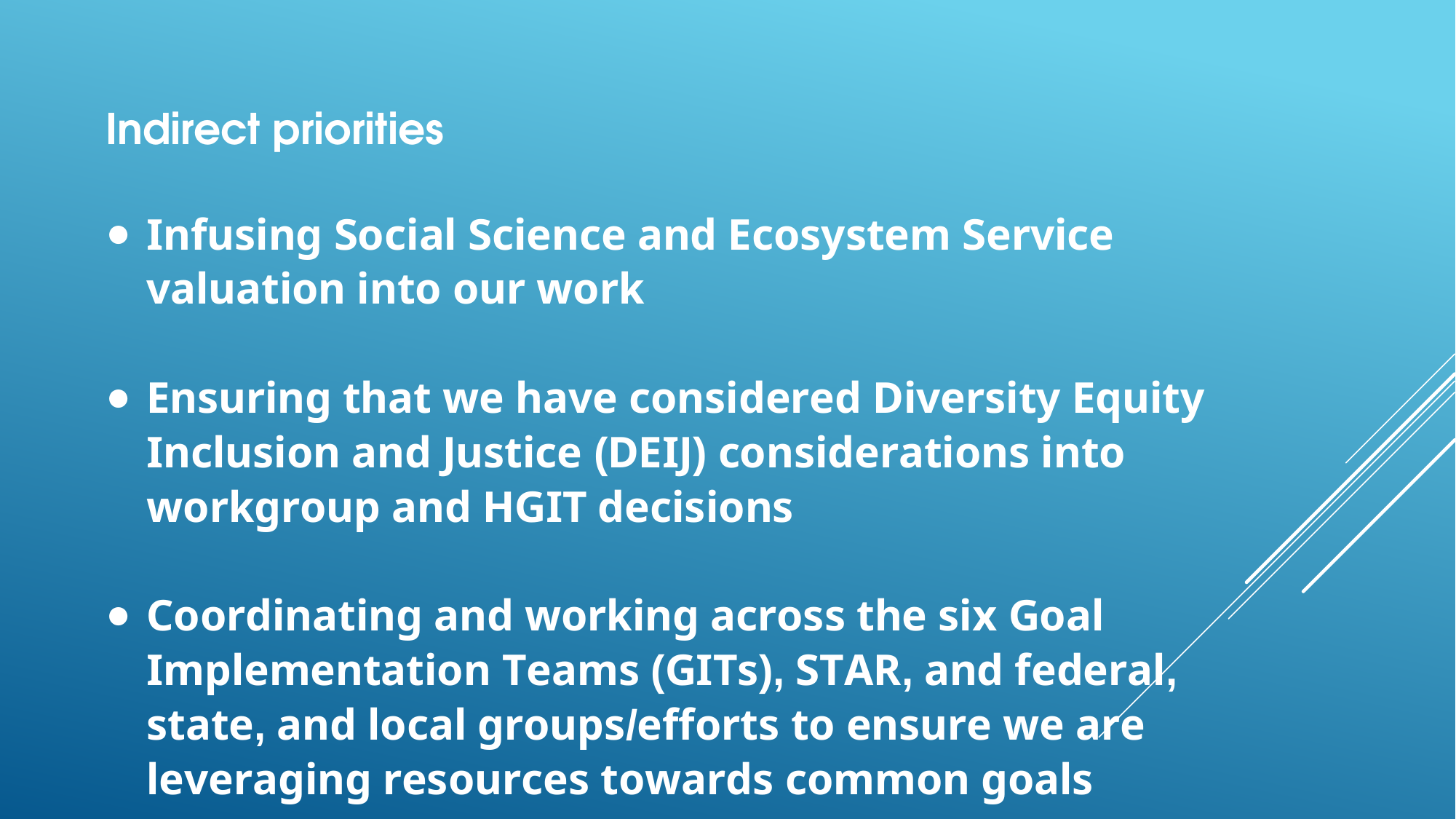

Indirect priorities

Infusing Social Science and Ecosystem Service valuation into our work

Ensuring that we have considered Diversity Equity Inclusion and Justice (DEIJ) considerations into workgroup and HGIT decisions

Coordinating and working across the six Goal Implementation Teams (GITs), STAR, and federal, state, and local groups/efforts to ensure we are leveraging resources towards common goals